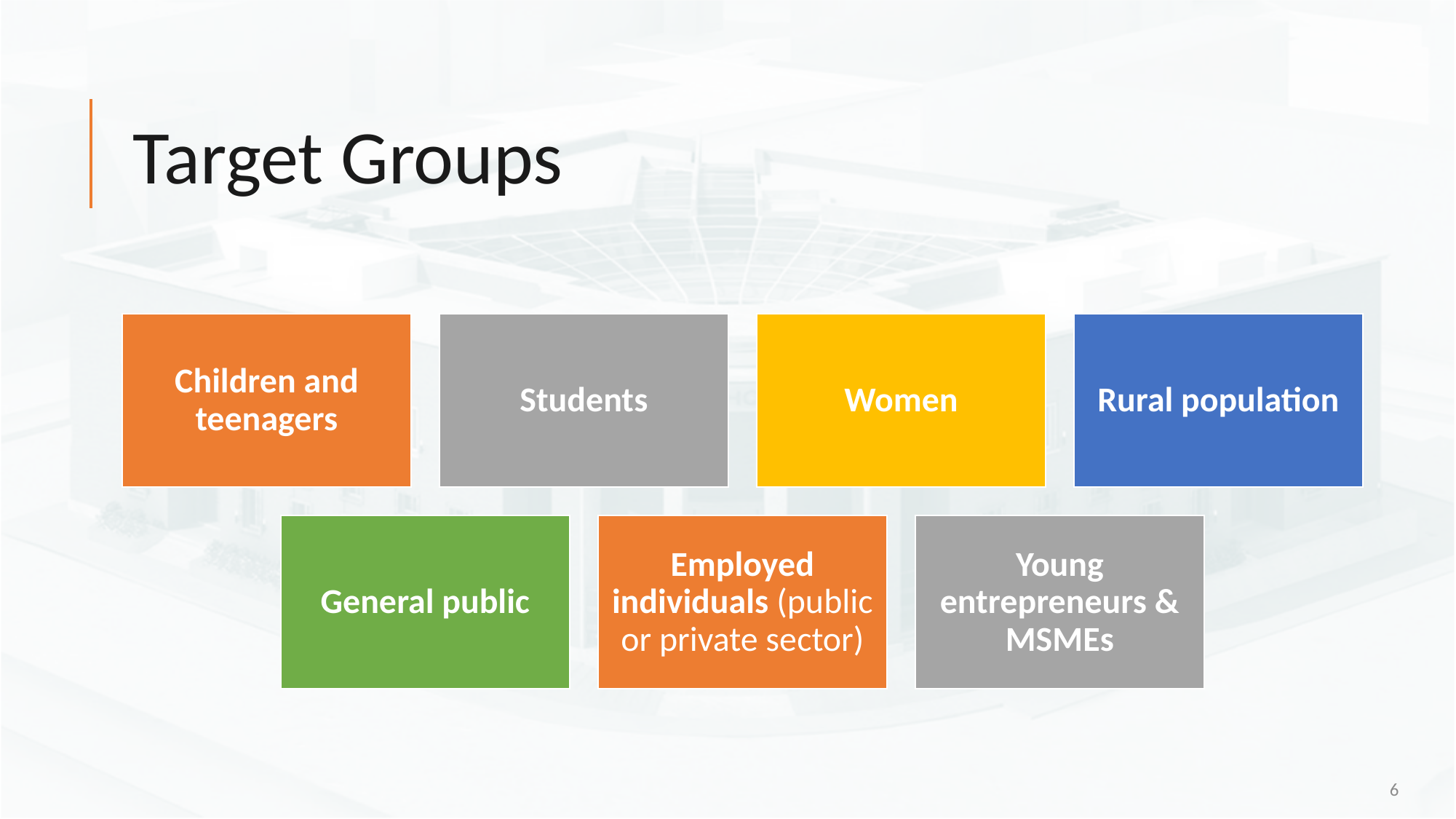

# Target Groups
Children and teenagers
Students
Women
Rural population
General public
Employed individuals (public or private sector)
Young entrepreneurs & MSMEs
6